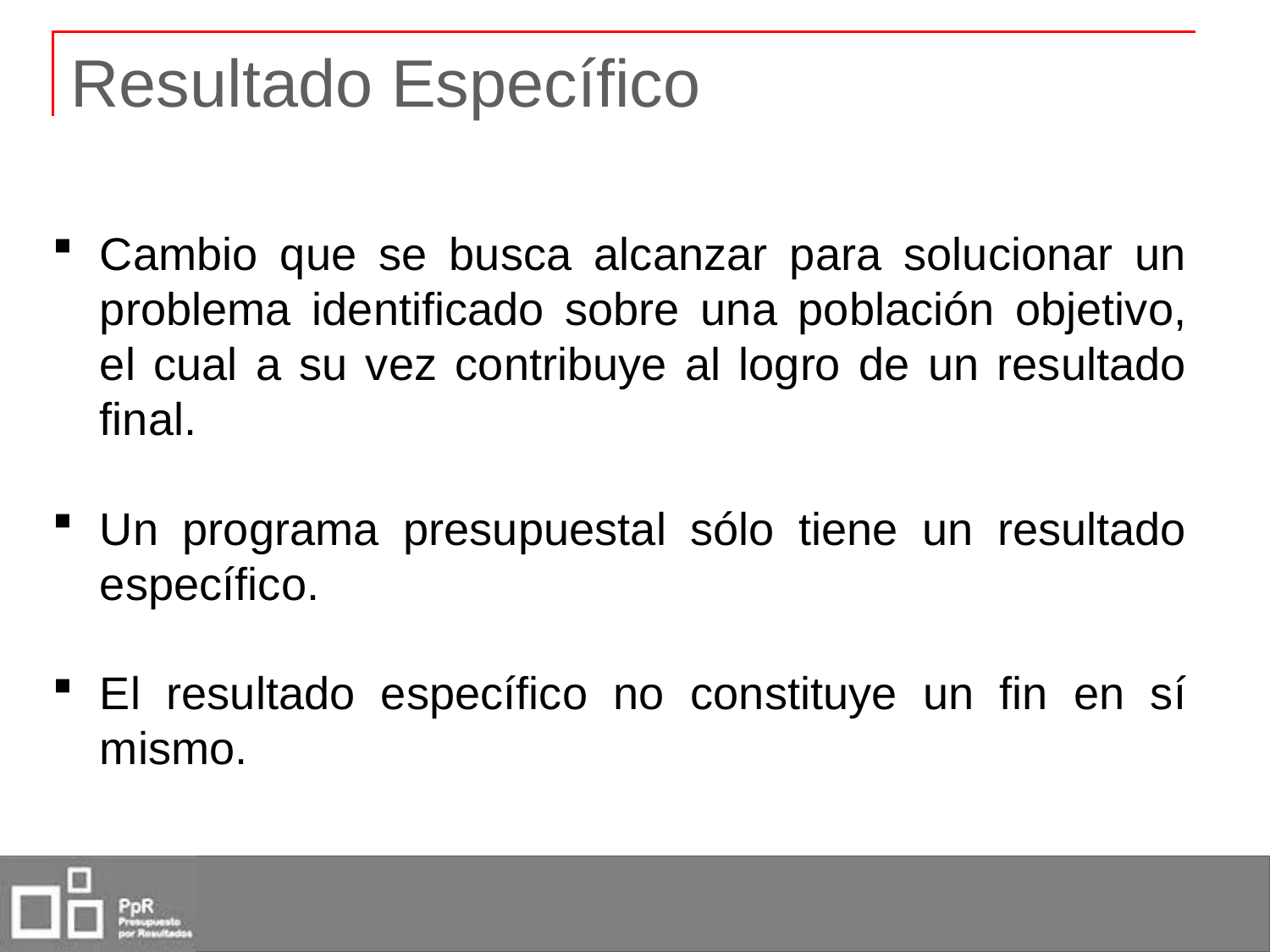

# Resultado Específico
Cambio que se busca alcanzar para solucionar un problema identificado sobre una población objetivo, el cual a su vez contribuye al logro de un resultado final.

Un programa presupuestal sólo tiene un resultado específico.

El resultado específico no constituye un fin en sí mismo.